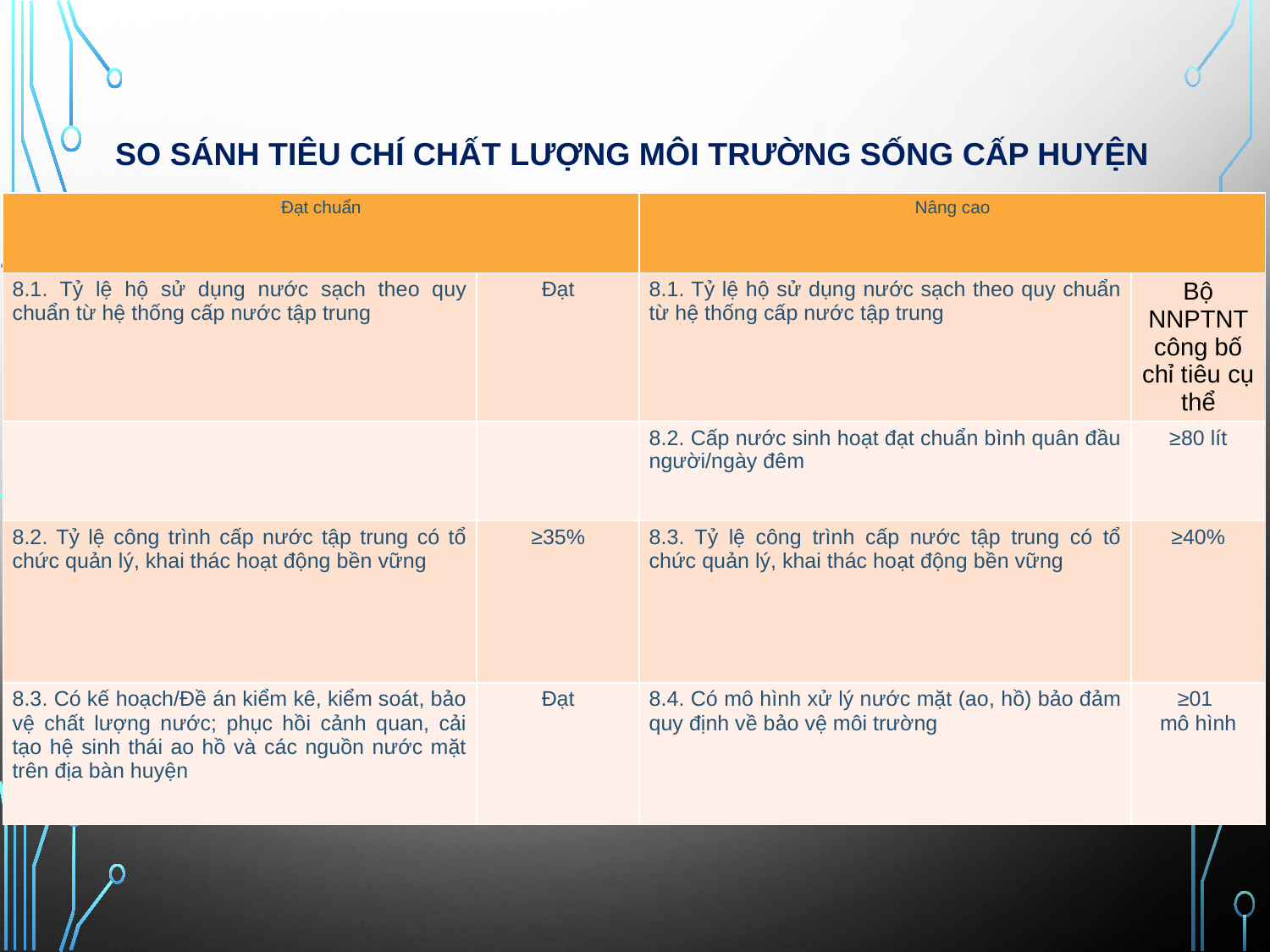

# So sánh Tiêu chí chất lượng môi trường sống cấp HUYỆN
| Đạt chuẩn |  | Nâng cao |  |
| --- | --- | --- | --- |
| 8.1. Tỷ lệ hộ sử dụng nước sạch theo quy chuẩn từ hệ thống cấp nước tập trung | Đạt | 8.1. Tỷ lệ hộ sử dụng nước sạch theo quy chuẩn từ hệ thống cấp nước tập trung | Bộ NNPTNT công bố chỉ tiêu cụ thể |
|  |  | 8.2. Cấp nước sinh hoạt đạt chuẩn bình quân đầu người/ngày đêm | ≥80 lít |
| 8.2. Tỷ lệ công trình cấp nước tập trung có tổ chức quản lý, khai thác hoạt động bền vững | ≥35% | 8.3. Tỷ lệ công trình cấp nước tập trung có tổ chức quản lý, khai thác hoạt động bền vững | ≥40% |
| 8.3. Có kế hoạch/Đề án kiểm kê, kiểm soát, bảo vệ chất lượng nước; phục hồi cảnh quan, cải tạo hệ sinh thái ao hồ và các nguồn nước mặt trên địa bàn huyện | Đạt | 8.4. Có mô hình xử lý nước mặt (ao, hồ) bảo đảm quy định về bảo vệ môi trường | ≥01 mô hình |